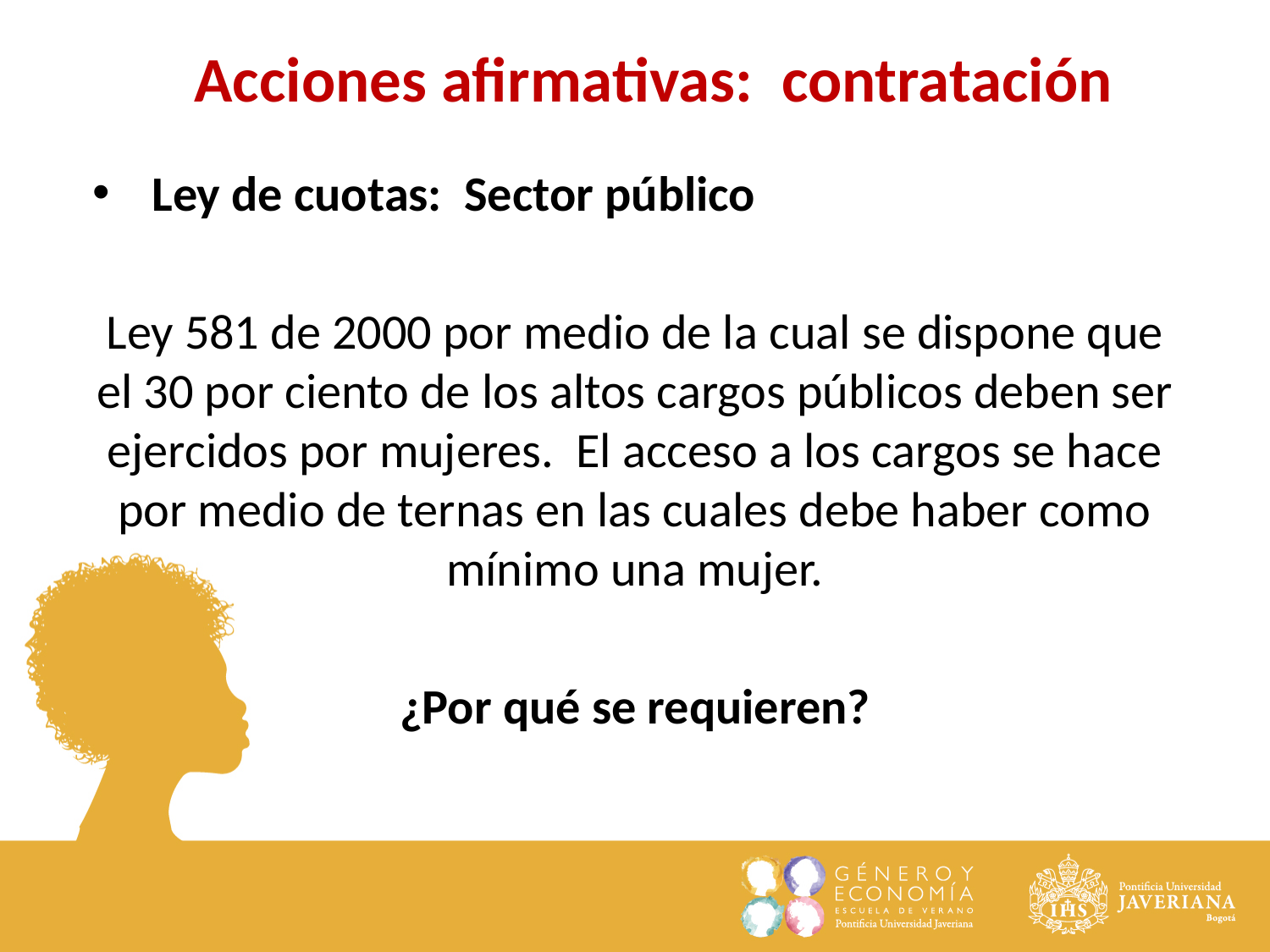

Acciones afirmativas:  contratación
 Ley de cuotas:  Sector público

Ley 581 de 2000 por medio de la cual se dispone que el 30 por ciento de los altos cargos públicos deben ser ejercidos por mujeres.  El acceso a los cargos se hace por medio de ternas en las cuales debe haber como mínimo una mujer.

¿Por qué se requieren?